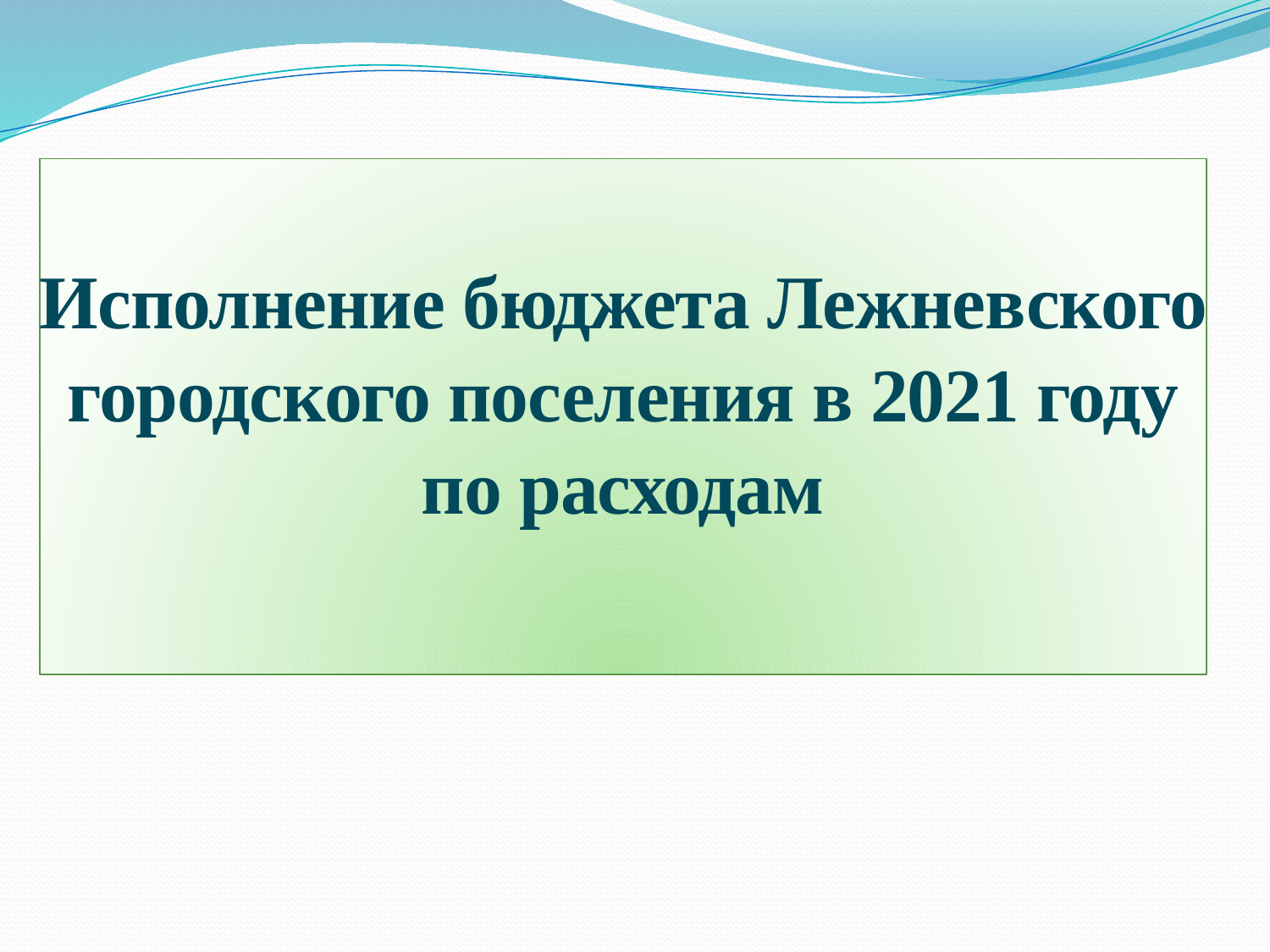

Исполнение бюджета Лежневского городского поселения в 2021 году
по расходам